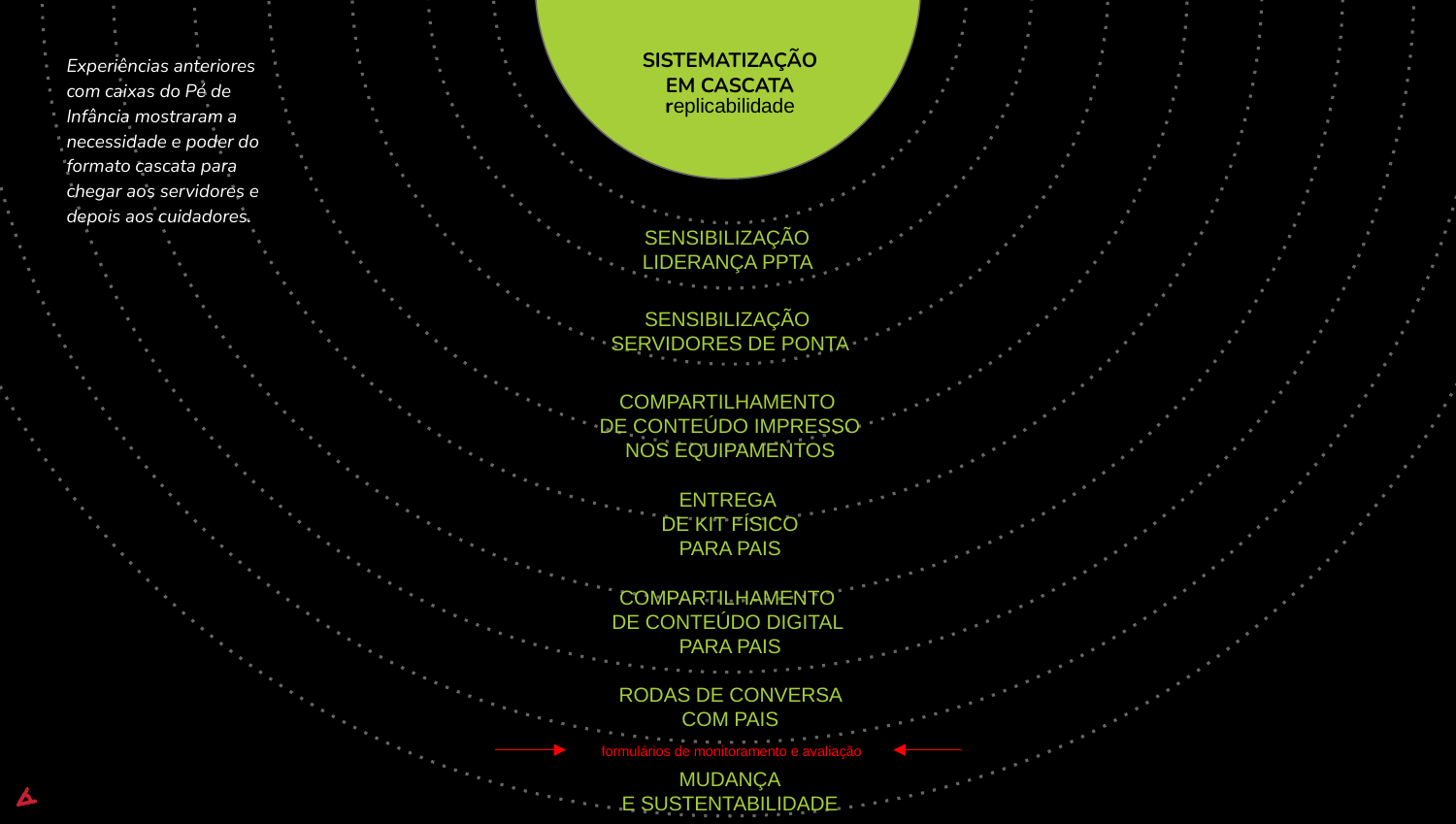

SISTEMATIZAÇÃO
EM CASCATA
replicabilidade
Experiências anteriores com caixas do Pé de Infância mostraram a necessidade e poder do formato cascata para chegar aos servidores e depois aos cuidadores.
SENSIBILIZAÇÃO
LIDERANÇA PPTA

SENSIBILIZAÇÃO
SERVIDORES DE PONTA
COMPARTILHAMENTO
DE CONTEÚDO IMPRESSO
NOS EQUIPAMENTOS
ENTREGA
DE KIT FÍSICO PARA PAIS
COMPARTILHAMENTO
DE CONTEÚDO DIGITAL  PARA PAIS
RODAS DE CONVERSA COM PAIS
 formulários de monitoramento e avaliação
MUDANÇA
E SUSTENTABILIDADE